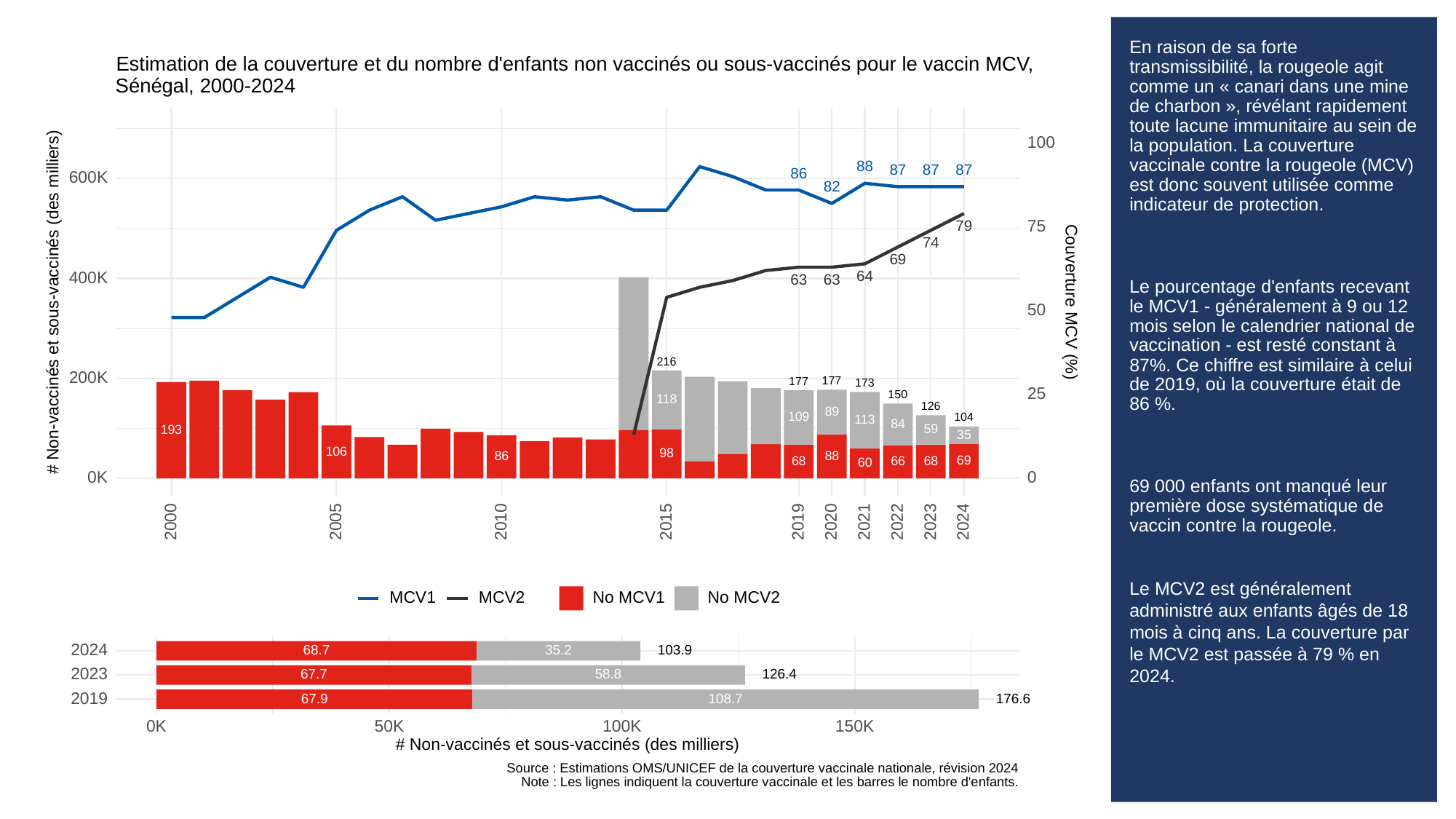

# En raison de sa forte transmissibilité, la rougeole agit comme un « canari dans une mine de charbon », révélant rapidement toute lacune immunitaire au sein de la population. La couverture vaccinale contre la rougeole (MCV) est donc souvent utilisée comme indicateur de protection.

Le pourcentage d'enfants recevant le MCV1 - généralement à 9 ou 12 mois selon le calendrier national de vaccination - est resté constant à 87%. Ce chiffre est similaire à celui de 2019, où la couverture était de 86 %.

69 000 enfants ont manqué leur première dose systématique de vaccin contre la rougeole.

Le MCV2 est généralement administré aux enfants âgés de 18 mois à cinq ans. La couverture par le MCV2 est passée à 79 % en 2024.

Estimation de la couverture et du nombre d'enfants non vaccinés ou sous-vaccinés pour le vaccin MCV,
Sénégal, 2000-2024

100
88
87
87
87

86
600K

82

79
75

74
69
64
400K
63
63

# Non-vaccinés et sous-vaccinés (des milliers)
Couverture MCV (%)
50

216

200K

177
177

173

25

150

118

126

89
109
104

113
84
59
193

35

106

98
88
86

69
68
68
66
60

0K
0

2023
2000
2005
2010
2015
2019
2020
2021
2022
2024

MCV1
MCV2
No MCV1
No MCV2

2024
35.2
103.9
68.7

2023
67.7
58.8
126.4

2019
67.9
108.7
176.6

0K
50K
100K
150K
# Non-vaccinés et sous-vaccinés (des milliers)
Source : Estimations OMS/UNICEF de la couverture vaccinale nationale, révision 2024
Note : Les lignes indiquent la couverture vaccinale et les barres le nombre d'enfants.